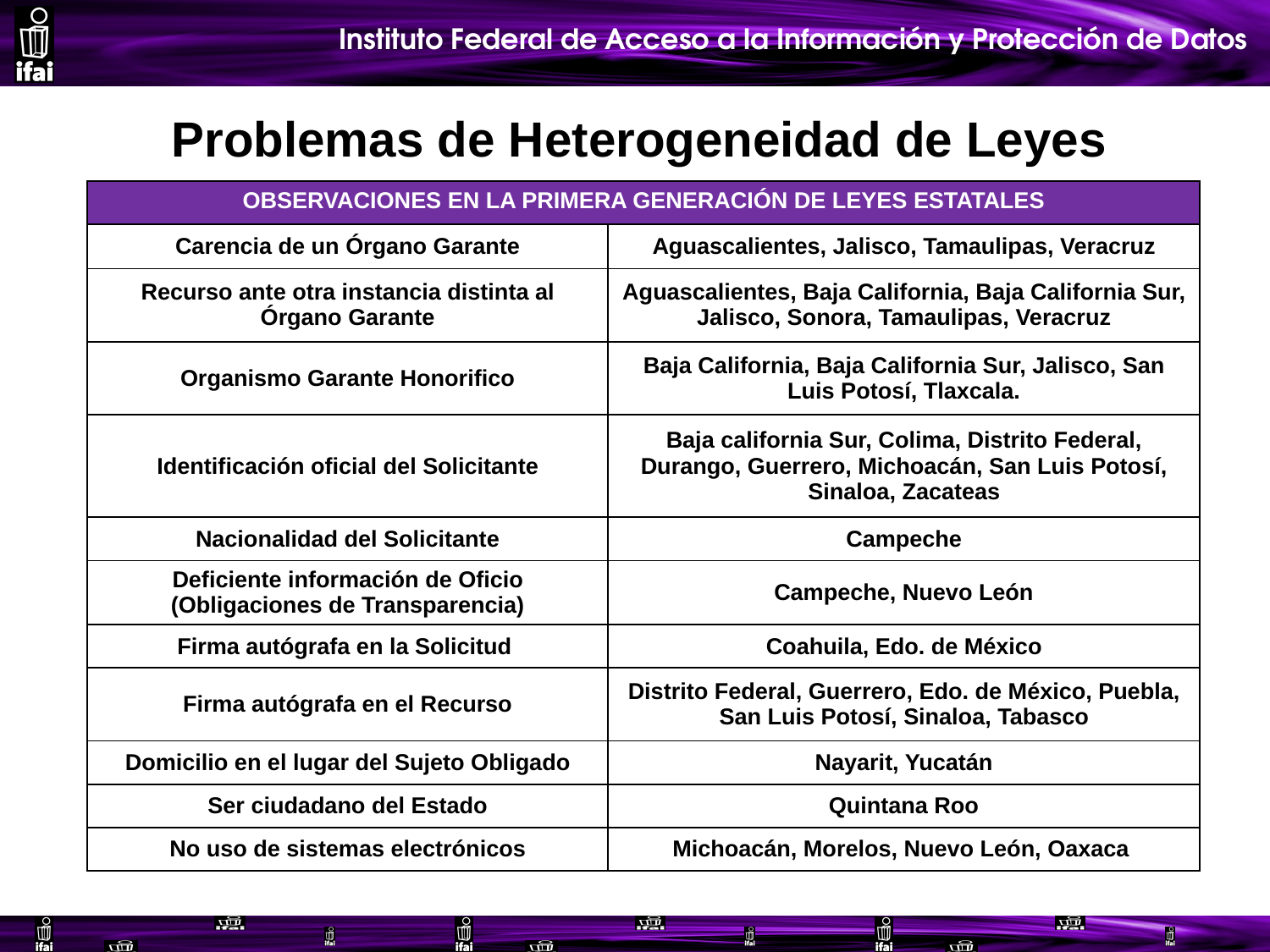

# Problemas de Heterogeneidad de Leyes
| OBSERVACIONES EN LA PRIMERA GENERACIÓN DE LEYES ESTATALES |  |
| --- | --- |
| Carencia de un Órgano Garante | Aguascalientes, Jalisco, Tamaulipas, Veracruz |
| Recurso ante otra instancia distinta al Órgano Garante | Aguascalientes, Baja California, Baja California Sur, Jalisco, Sonora, Tamaulipas, Veracruz |
| Organismo Garante Honorifico | Baja California, Baja California Sur, Jalisco, San Luis Potosí, Tlaxcala. |
| Identificación oficial del Solicitante | Baja california Sur, Colima, Distrito Federal, Durango, Guerrero, Michoacán, San Luis Potosí, Sinaloa, Zacateas |
| Nacionalidad del Solicitante | Campeche |
| Deficiente información de Oficio (Obligaciones de Transparencia) | Campeche, Nuevo León |
| Firma autógrafa en la Solicitud | Coahuila, Edo. de México |
| Firma autógrafa en el Recurso | Distrito Federal, Guerrero, Edo. de México, Puebla, San Luis Potosí, Sinaloa, Tabasco |
| Domicilio en el lugar del Sujeto Obligado | Nayarit, Yucatán |
| Ser ciudadano del Estado | Quintana Roo |
| No uso de sistemas electrónicos | Michoacán, Morelos, Nuevo León, Oaxaca |